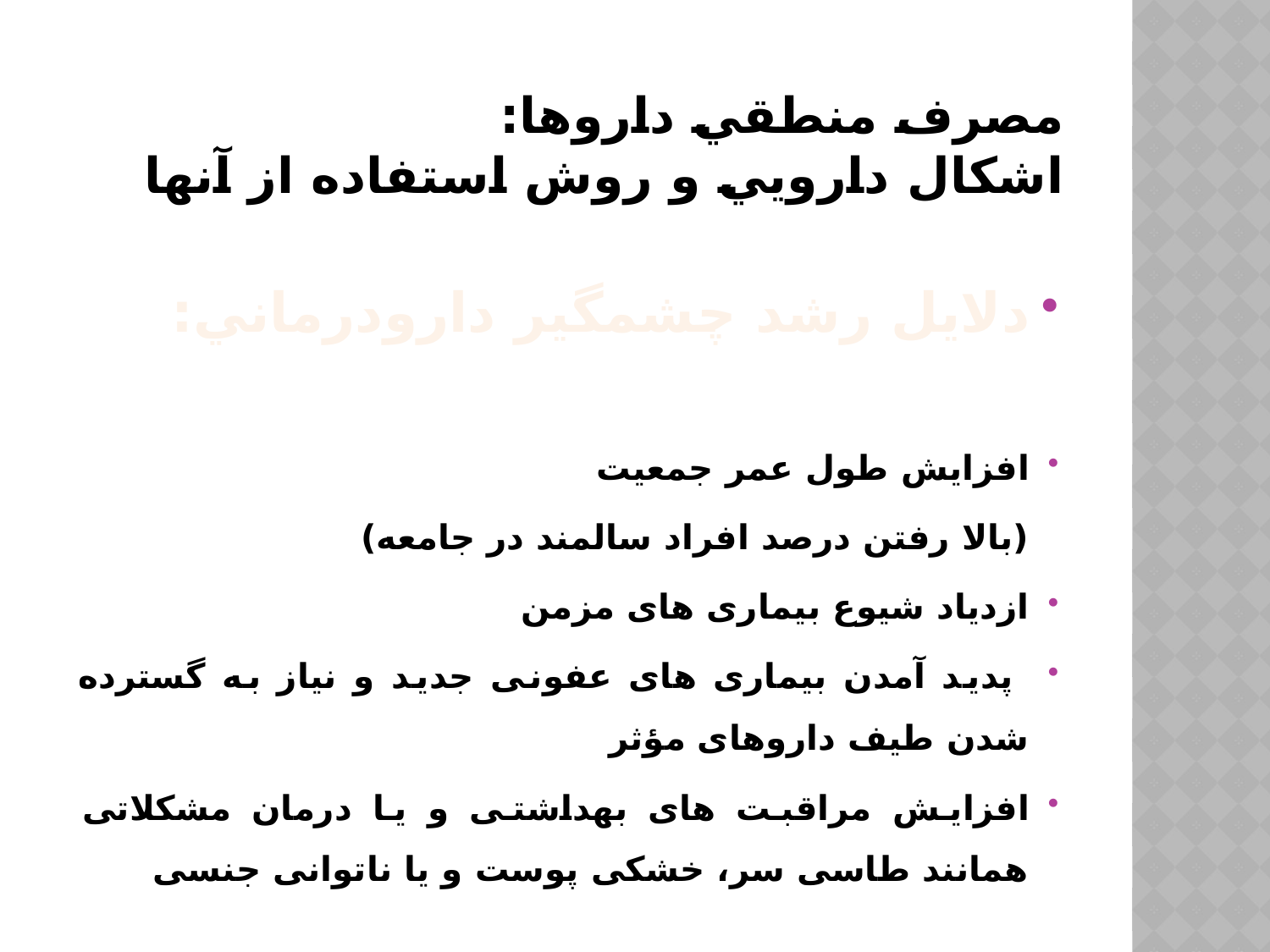

# مصرف منطقي داروها: اشكال دارويي و روش استفاده از آنها

دلايل رشد چشمگير دارودرماني:

افزایش طول عمر جمعیت
		(بالا رفتن درصد افراد سالمند در جامعه)
ازدیاد شیوع بیماری های مزمن
 پدید آمدن بیماری های عفونی جدید و نیاز به گسترده شدن طیف داروهای مؤثر
افزایش مراقبت های بهداشتی و یا درمان مشکلاتی همانند طاسی سر، خشکی پوست و یا ناتوانی جنسی